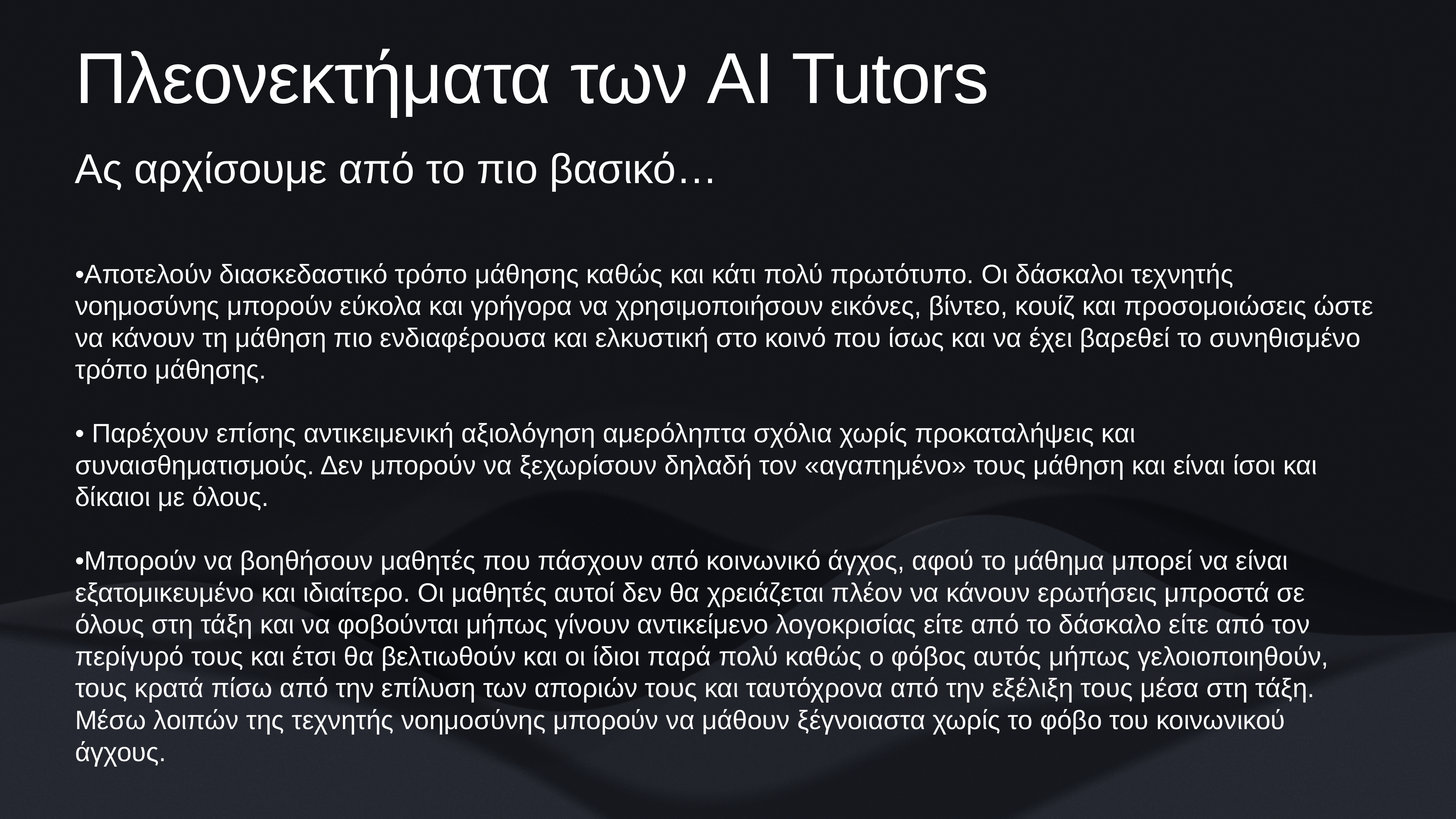

# Πλεονεκτήματα των AI Tutors
Ας αρχίσουμε από το πιο βασικό…
•Αποτελούν διασκεδαστικό τρόπο μάθησης καθώς και κάτι πολύ πρωτότυπο. Οι δάσκαλοι τεχνητής νοημοσύνης μπορούν εύκολα και γρήγορα να χρησιμοποιήσουν εικόνες, βίντεο, κουίζ και προσομοιώσεις ώστε να κάνουν τη μάθηση πιο ενδιαφέρουσα και ελκυστική στο κοινό που ίσως και να έχει βαρεθεί το συνηθισμένο τρόπο μάθησης.
• Παρέχουν επίσης αντικειμενική αξιολόγηση αμερόληπτα σχόλια χωρίς προκαταλήψεις και συναισθηματισμούς. Δεν μπορούν να ξεχωρίσουν δηλαδή τον «αγαπημένο» τους μάθηση και είναι ίσοι και δίκαιοι με όλους.
•Μπορούν να βοηθήσουν μαθητές που πάσχουν από κοινωνικό άγχος, αφού το μάθημα μπορεί να είναι εξατομικευμένο και ιδιαίτερο. Οι μαθητές αυτοί δεν θα χρειάζεται πλέον να κάνουν ερωτήσεις μπροστά σε όλους στη τάξη και να φοβούνται μήπως γίνουν αντικείμενο λογοκρισίας είτε από το δάσκαλο είτε από τον περίγυρό τους και έτσι θα βελτιωθούν και οι ίδιοι παρά πολύ καθώς ο φόβος αυτός μήπως γελοιοποιηθούν, τους κρατά πίσω από την επίλυση των αποριών τους και ταυτόχρονα από την εξέλιξη τους μέσα στη τάξη. Μέσω λοιπών της τεχνητής νοημοσύνης μπορούν να μάθουν ξέγνοιαστα χωρίς το φόβο του κοινωνικού άγχους.